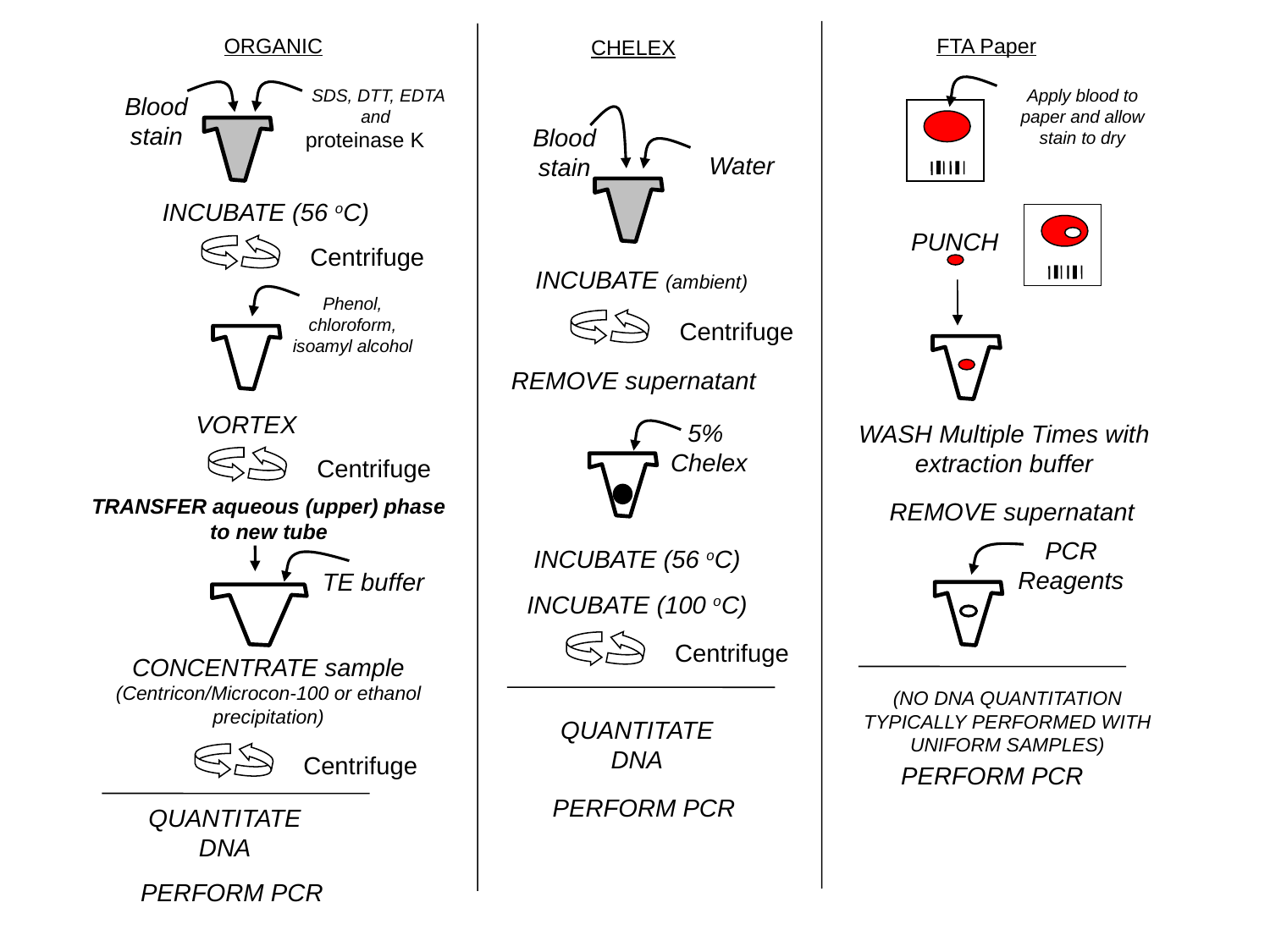

FTA Paper
ORGANIC
CHELEX

SDS, DTT, EDTA and
proteinase K
Apply blood to paper and allow stain to dry

Blood stain

Blood stain

Water

INCUBATE (56 oC)

PUNCH
Centrifuge

INCUBATE (ambient)

Phenol,
chloroform,
isoamyl alcohol
Centrifuge

REMOVE supernatant

VORTEX
5%
Chelex

WASH Multiple Times with extraction buffer
Centrifuge

TRANSFER aqueous (upper) phase to new tube
REMOVE supernatant
PCR Reagents

INCUBATE (56 oC)

TE buffer
INCUBATE (100 oC)

Centrifuge

CONCENTRATE sample (Centricon/Microcon-100 or ethanol precipitation)

(NO DNA QUANTITATION TYPICALLY PERFORMED WITH UNIFORM SAMPLES)

QUANTITATE DNA
Centrifuge

PERFORM PCR
PERFORM PCR

QUANTITATE DNA
PERFORM PCR